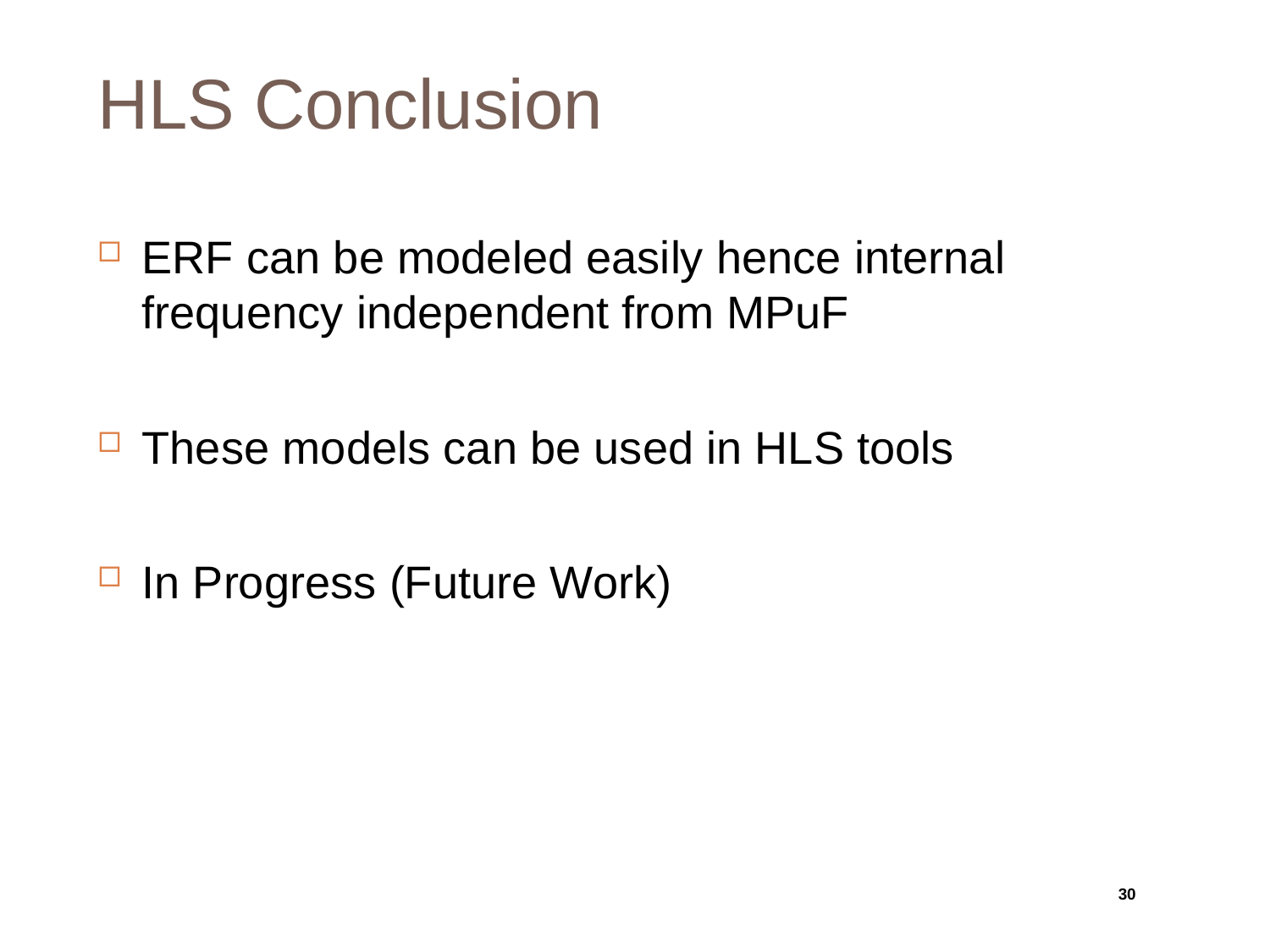

# HLS Conclusion
ERF can be modeled easily hence internal frequency independent from MPuF

These models can be used in HLS tools

In Progress (Future Work)

30